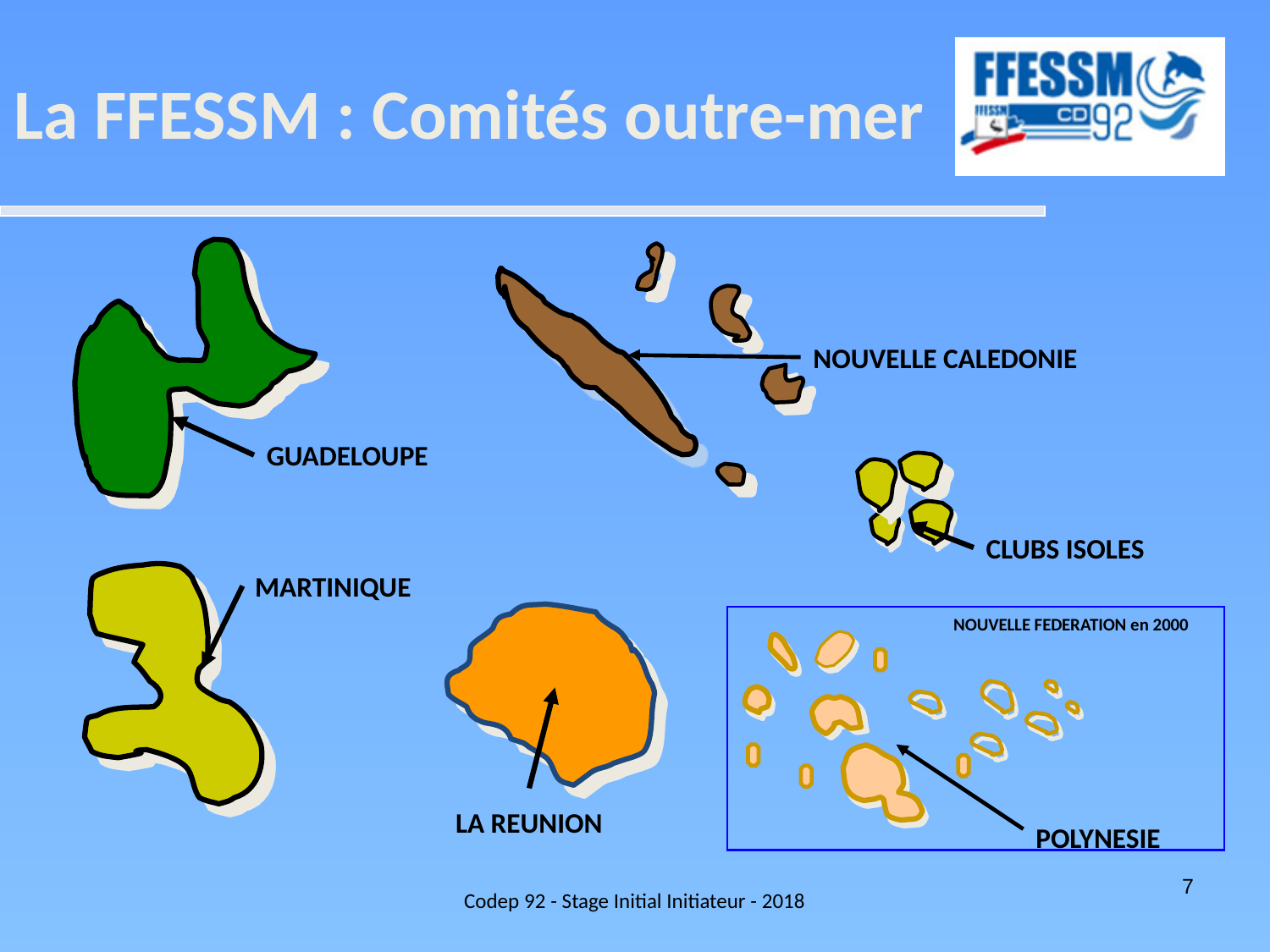

La FFESSM : Comités outre-mer

NOUVELLE CALEDONIE
GUADELOUPE

CLUBS ISOLES

MARTINIQUE

NOUVELLE FEDERATION en 2000

POLYNESIE
LA REUNION
Codep 92 - Stage Initial Initiateur - 2018
7